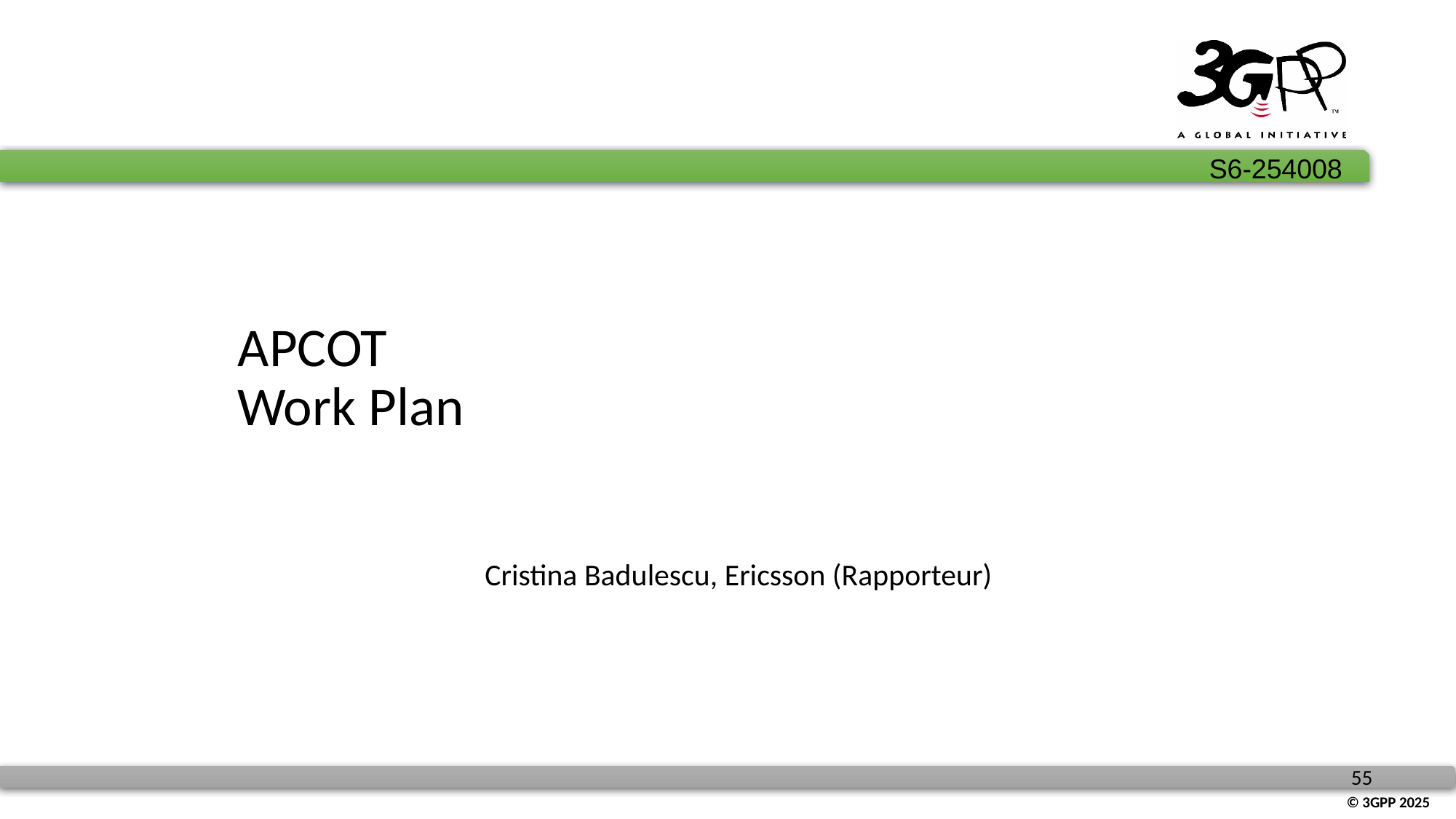

# APCOT Work Plan
Cristina Badulescu, Ericsson (Rapporteur)